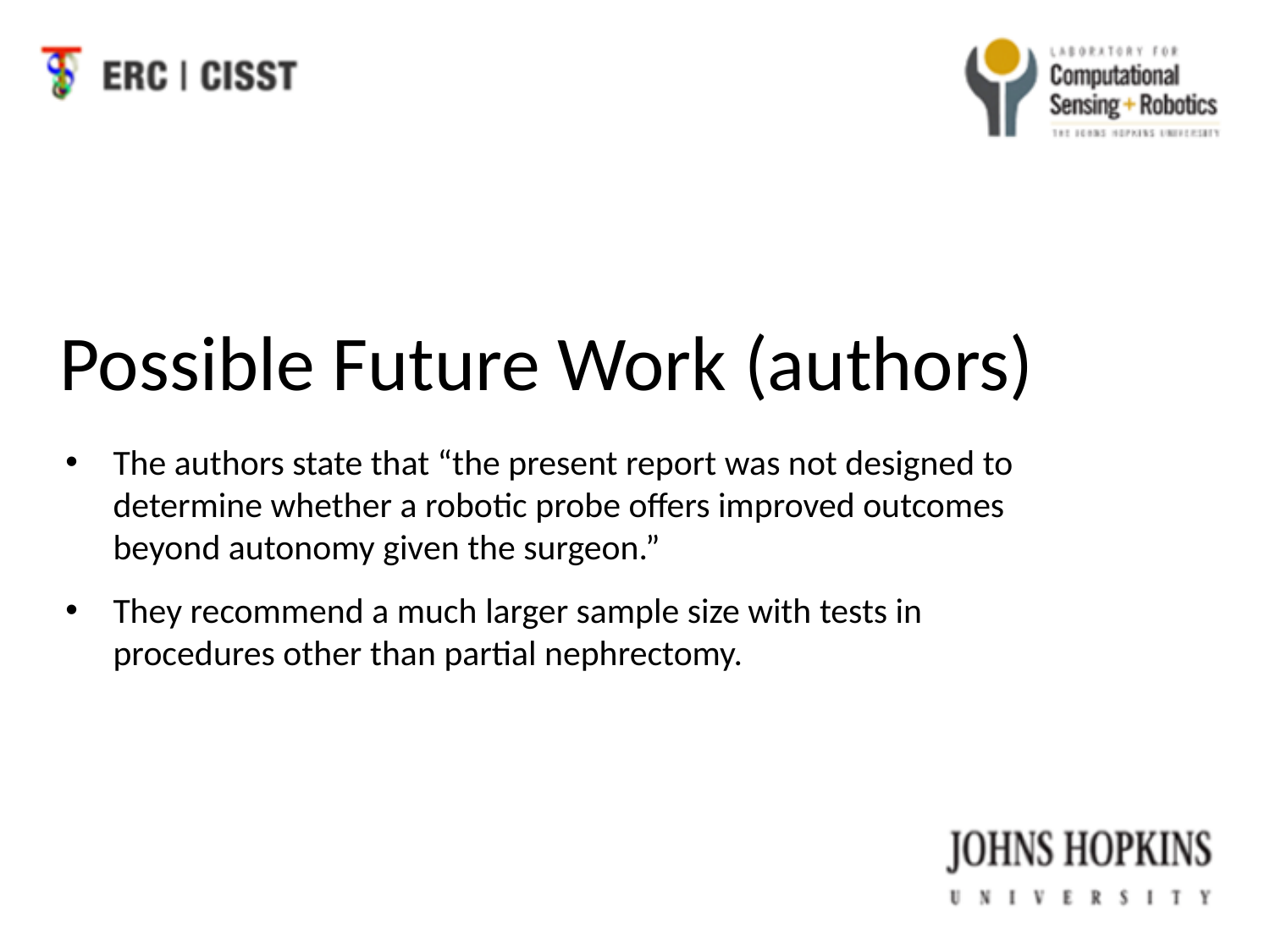

Possible Future Work (authors)
The authors state that “the present report was not designed to determine whether a robotic probe offers improved outcomes beyond autonomy given the surgeon.”
They recommend a much larger sample size with tests in procedures other than partial nephrectomy.